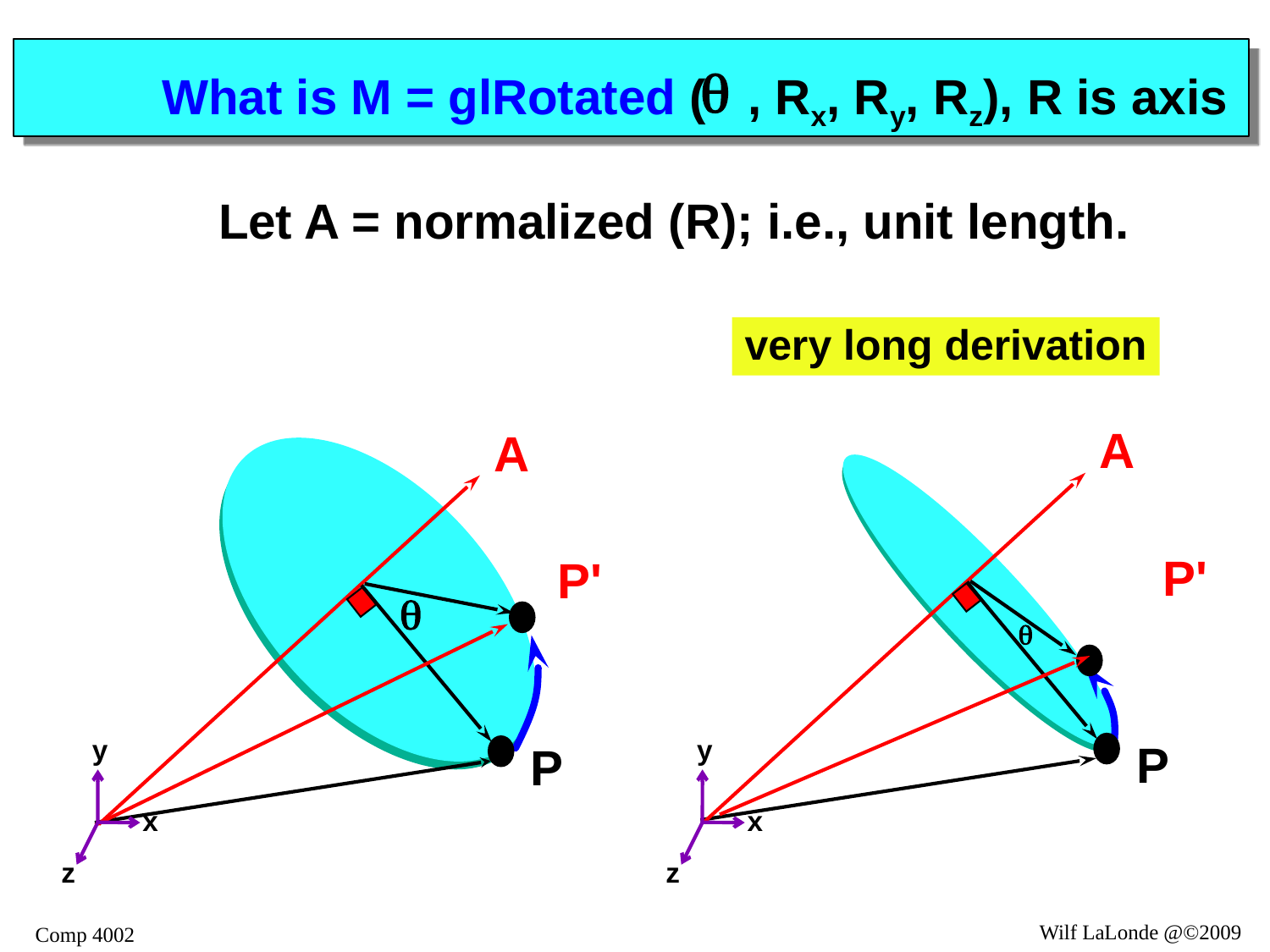

# What is M = glRotated (   , Rx, Ry, Rz), R is axis
θ
Let A = normalized (R); i.e., unit length.
very long derivation

A

P'

θ

y
x
z

P

A

P'

θ

y
x
z

P